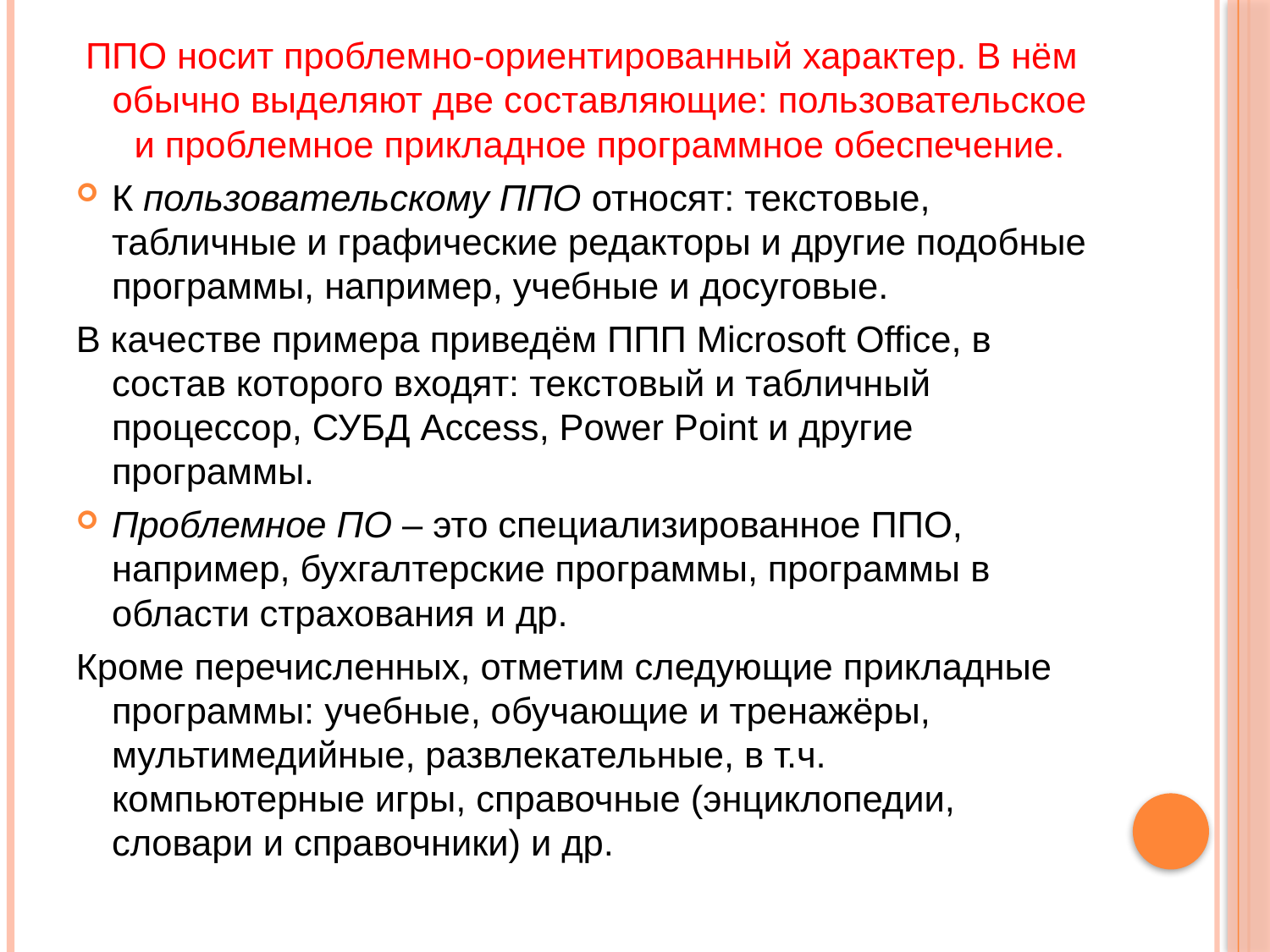

ППО носит проблемно-ориентированный характер. В нём обычно выделяют две составляющие: пользовательское и проблемное прикладное программное обеспечение.
К пользовательскому ППО относят: текстовые, табличные и графические редакторы и другие подобные программы, например, учебные и досуговые.
В качестве примера приведём ППП Microsoft Office, в состав которого входят: текстовый и табличный процессор, СУБД Access, Power Point и другие программы.
Проблемное ПО – это специализированное ППО, например, бухгалтерские программы, программы в области страхования и др.
Кроме перечисленных, отметим следующие прикладные программы: учебные, обучающие и тренажёры, мультимедийные, развлекательные, в т.ч. компьютерные игры, справочные (энциклопедии, словари и справочники) и др.